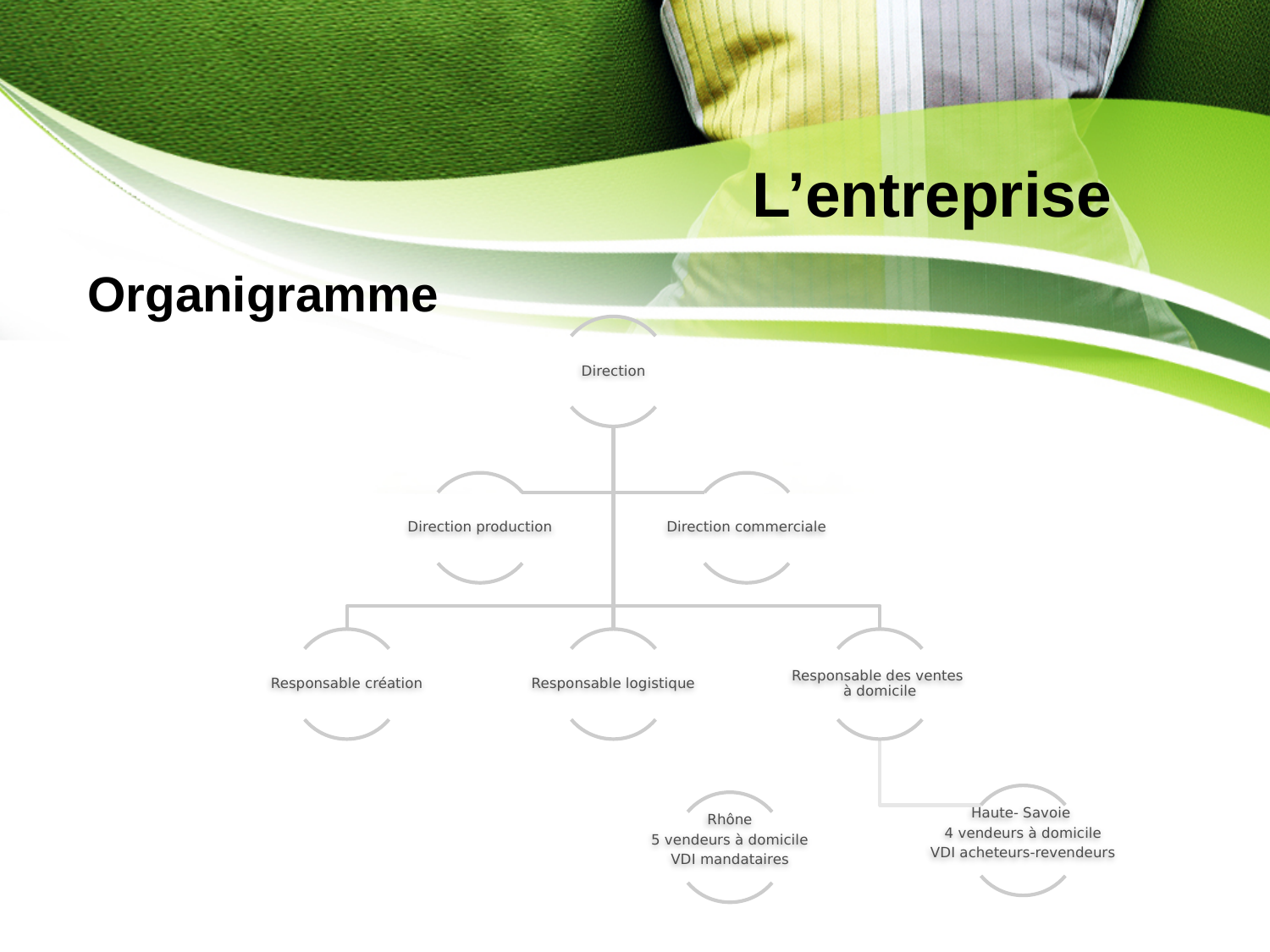

# L’entreprise
Organigramme
Direction
Responsable création
Responsable logistique
Responsable des ventes
à domicile
Haute- Savoie
4 vendeurs à domicile
VDI acheteurs-revendeurs

Direction production
Direction commerciale
Rhône
5 vendeurs à domicile
VDI mandataires